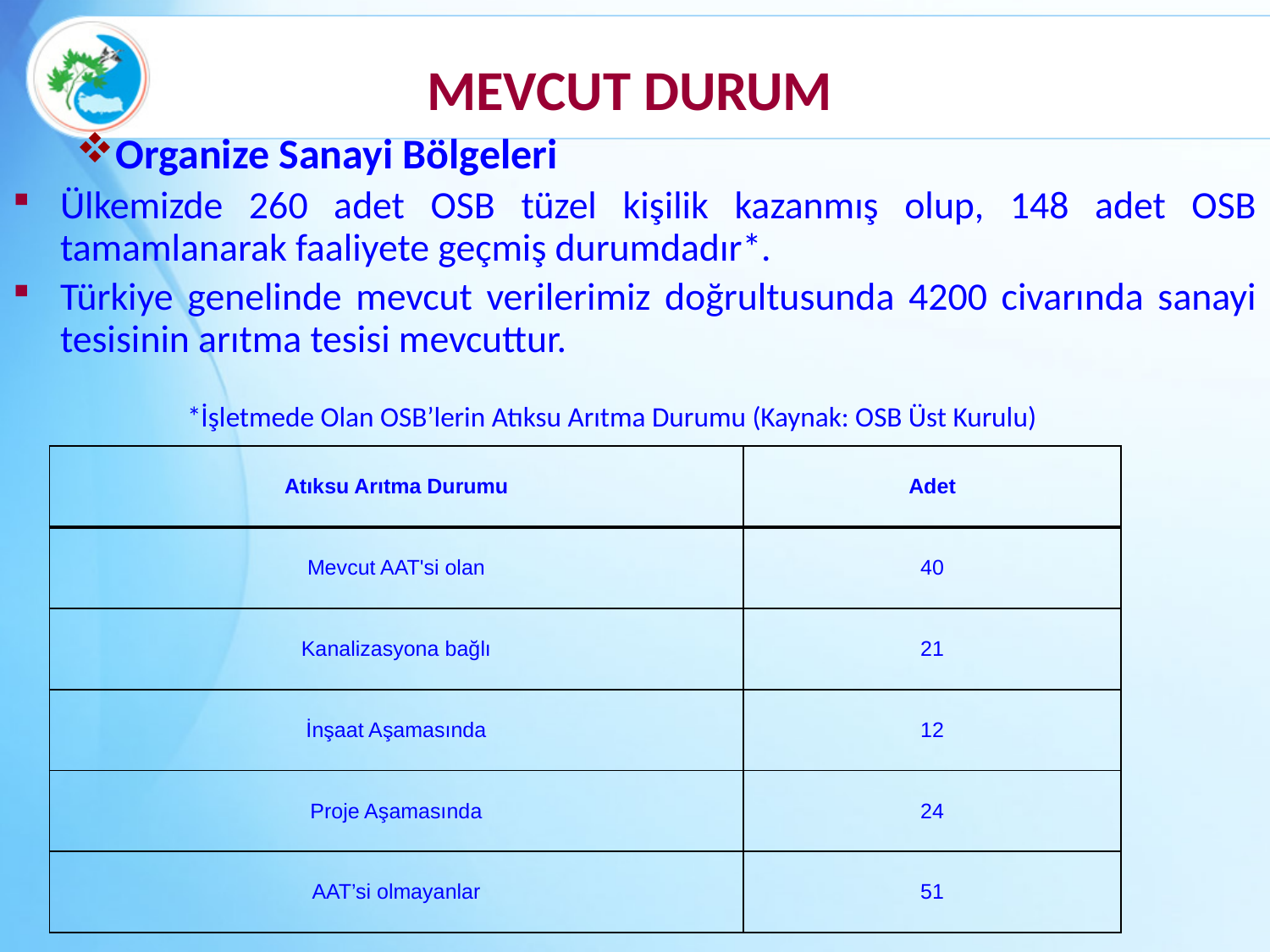

MEVCUT DURUM
Organize Sanayi Bölgeleri
Ülkemizde 260 adet OSB tüzel kişilik kazanmış olup, 148 adet OSB tamamlanarak faaliyete geçmiş durumdadır*.
Türkiye genelinde mevcut verilerimiz doğrultusunda 4200 civarında sanayi tesisinin arıtma tesisi mevcuttur.

		*İşletmede Olan OSB’lerin Atıksu Arıtma Durumu (Kaynak: OSB Üst Kurulu)
| Atıksu Arıtma Durumu | Adet |
| --- | --- |
| Mevcut AAT'si olan | 40 |
| Kanalizasyona bağlı | 21 |
| İnşaat Aşamasında | 12 |
| Proje Aşamasında | 24 |
| AAT’si olmayanlar | 51 |